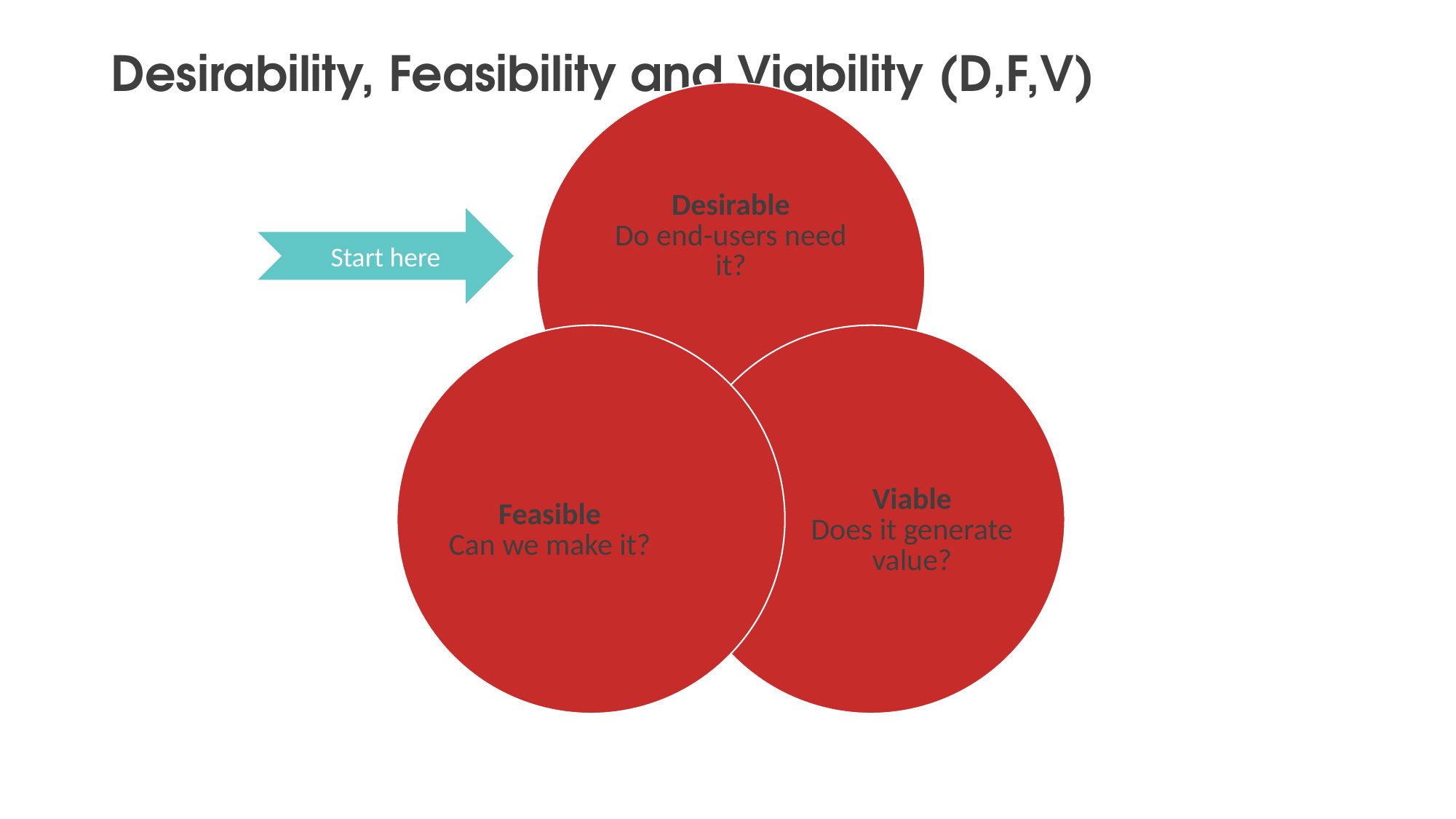

# Desirability, Feasibility and Viability (D,F,V)
Desirable
Do end-users need it?
Viable
Does it generate value?
Feasible
Can we make it?
Start here